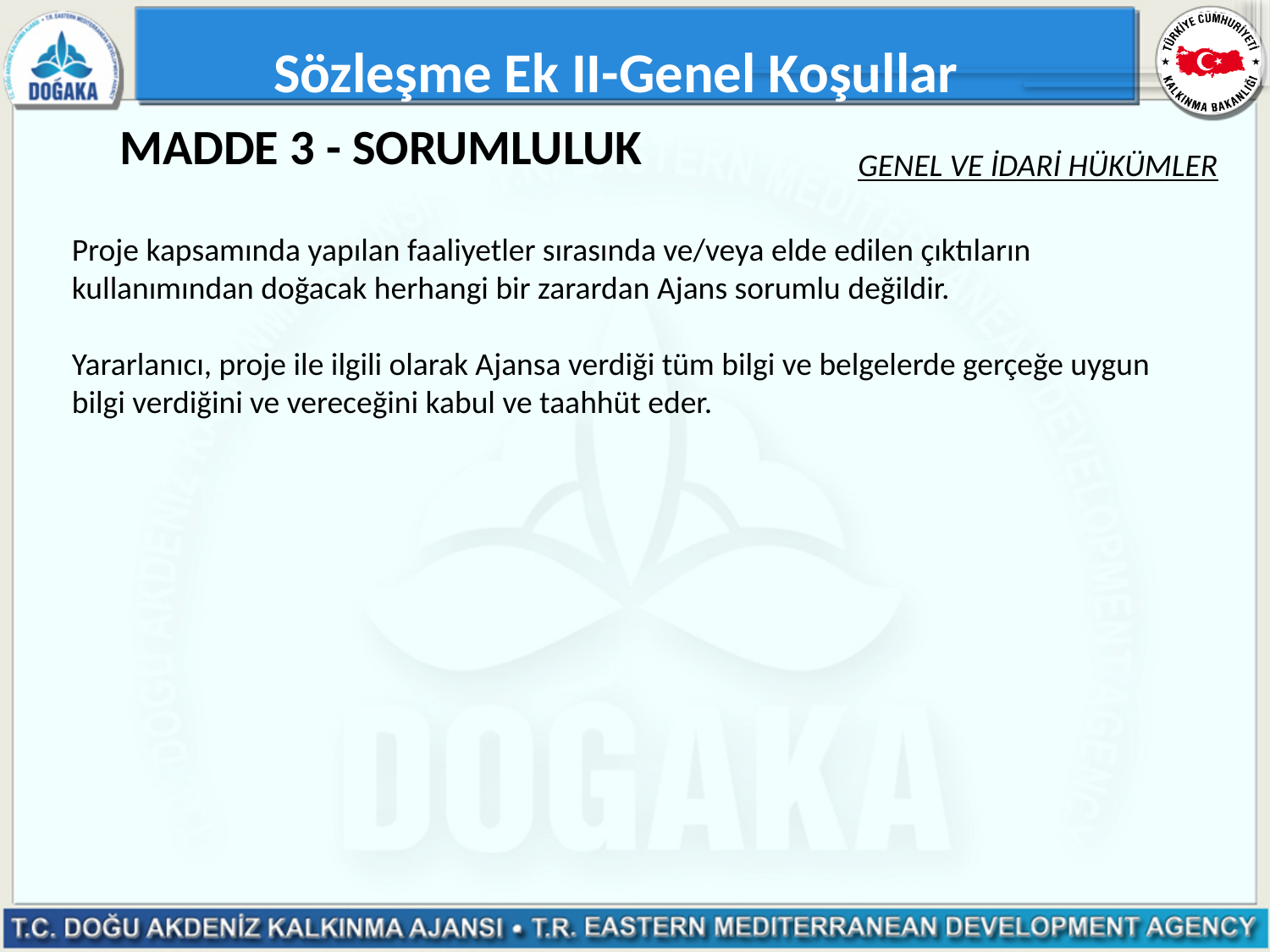

Sözleşme Ek II-Genel Koşullar
# MADDE 3 - SORUMLULUK
Genel ve İdarİ hükümler
Proje kapsamında yapılan faaliyetler sırasında ve/veya elde edilen çıktıların kullanımından doğacak herhangi bir zarardan Ajans sorumlu değildir.

Yararlanıcı, proje ile ilgili olarak Ajansa verdiği tüm bilgi ve belgelerde gerçeğe uygun bilgi verdiğini ve vereceğini kabul ve taahhüt eder.